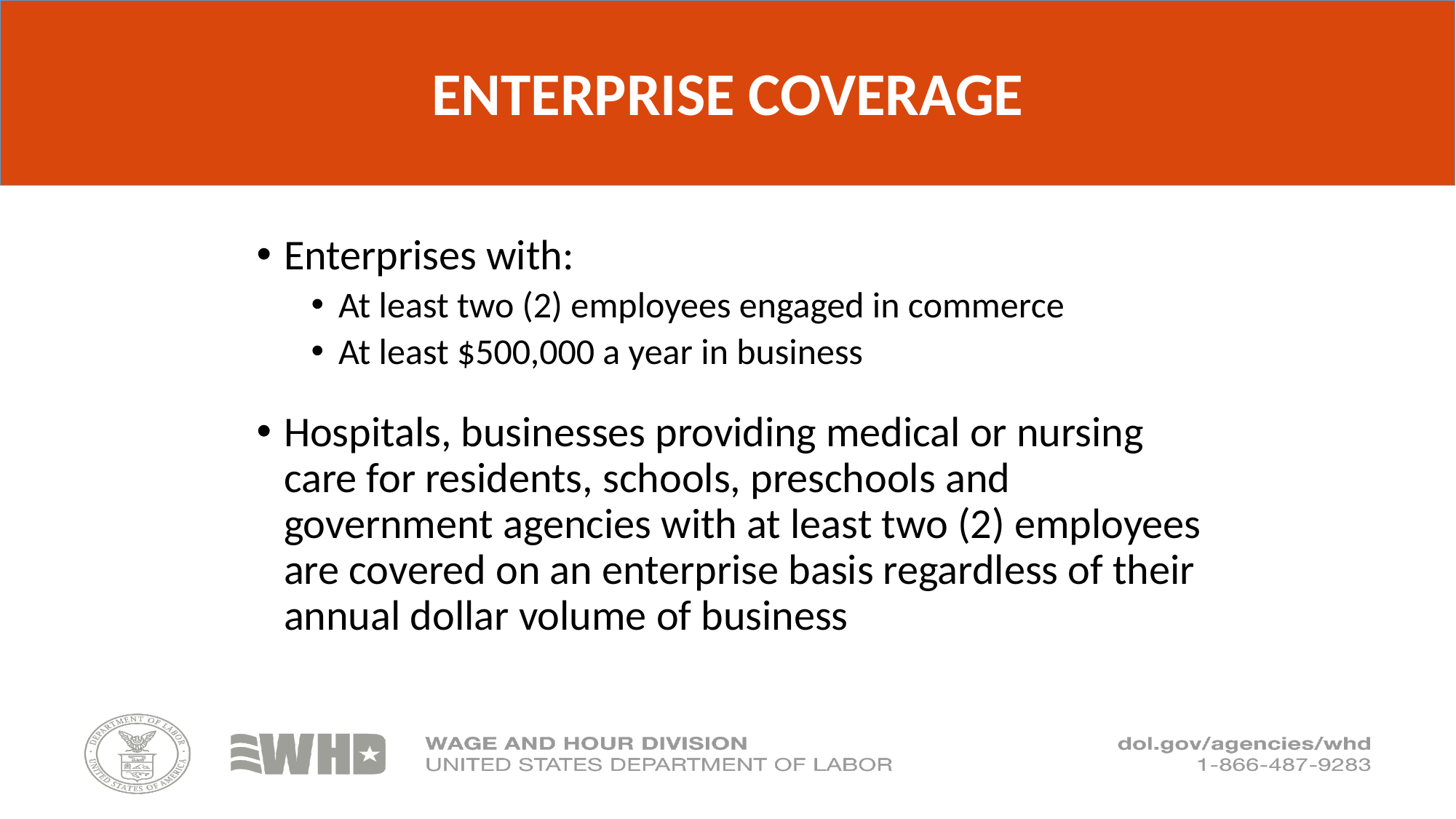

# ENTERPRISE COVERAGE
Enterprises with:
At least two (2) employees engaged in commerce
At least $500,000 a year in business

Hospitals, businesses providing medical or nursing care for residents, schools, preschools and government agencies with at least two (2) employees are covered on an enterprise basis regardless of their annual dollar volume of business